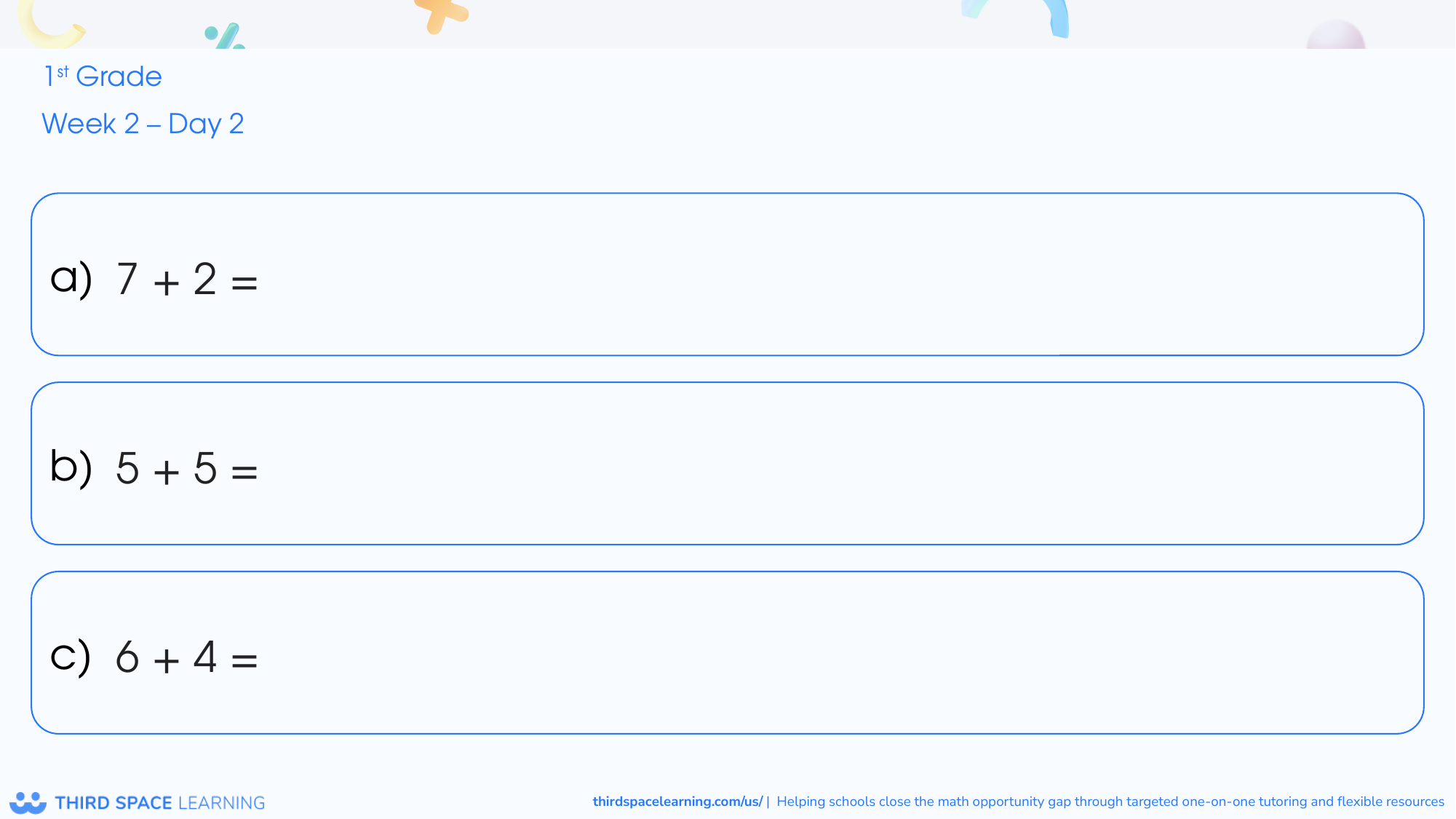

1st Grade
Week 2 – Day 2
7 + 2 =
5 + 5 =
6 + 4 =